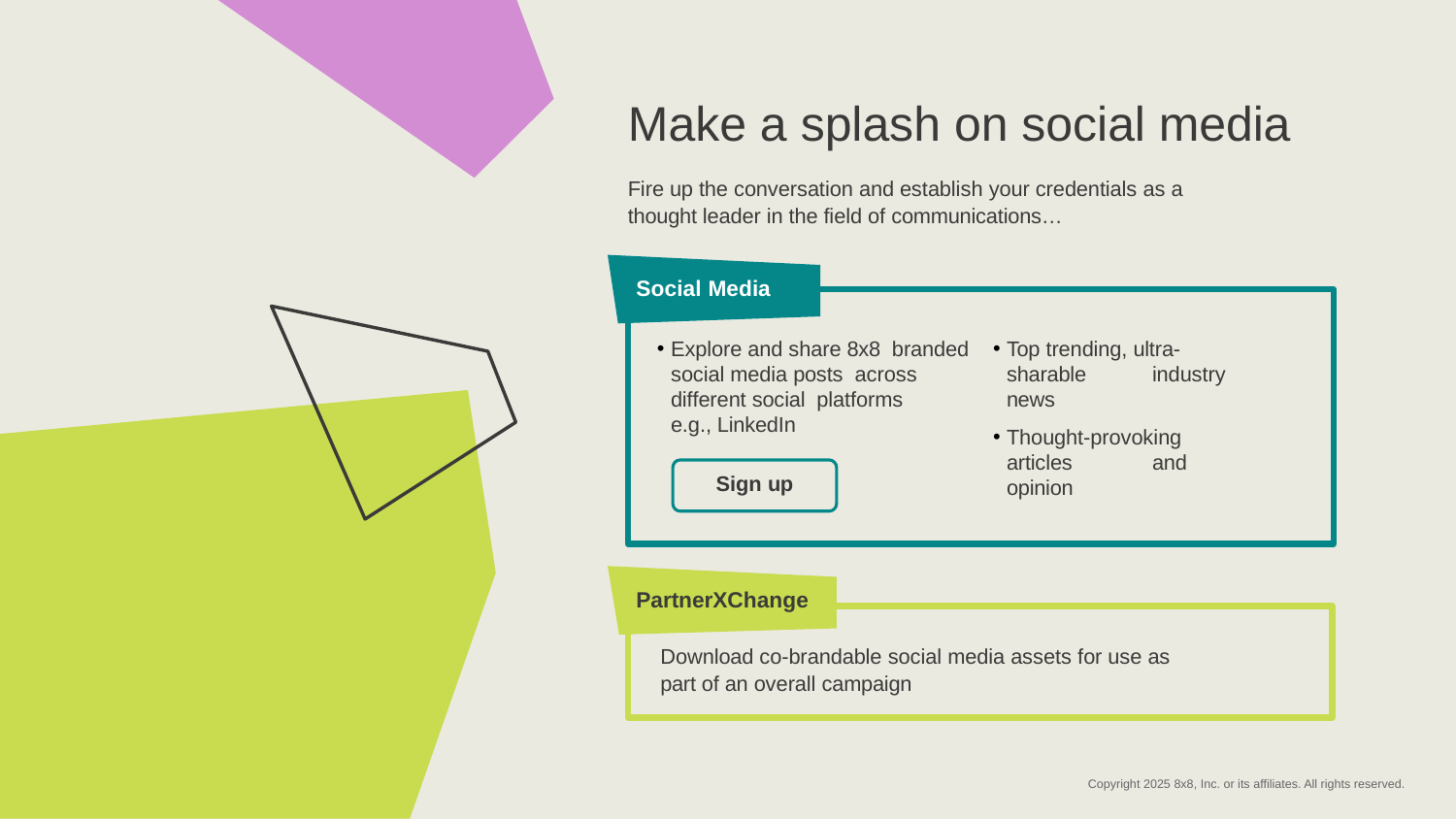

Make a splash on social media
Fire up the conversation and establish your credentials as a thought leader in the field of communications…

Social Media

Explore and share 8x8  branded social media posts  across different social  platforms
e.g., LinkedIn
Top trending, ultra-sharable 	industry news
Thought-provoking articles 	and opinion

Sign up

PartnerXChange

Download co-brandable social media assets for use as part of an overall campaign